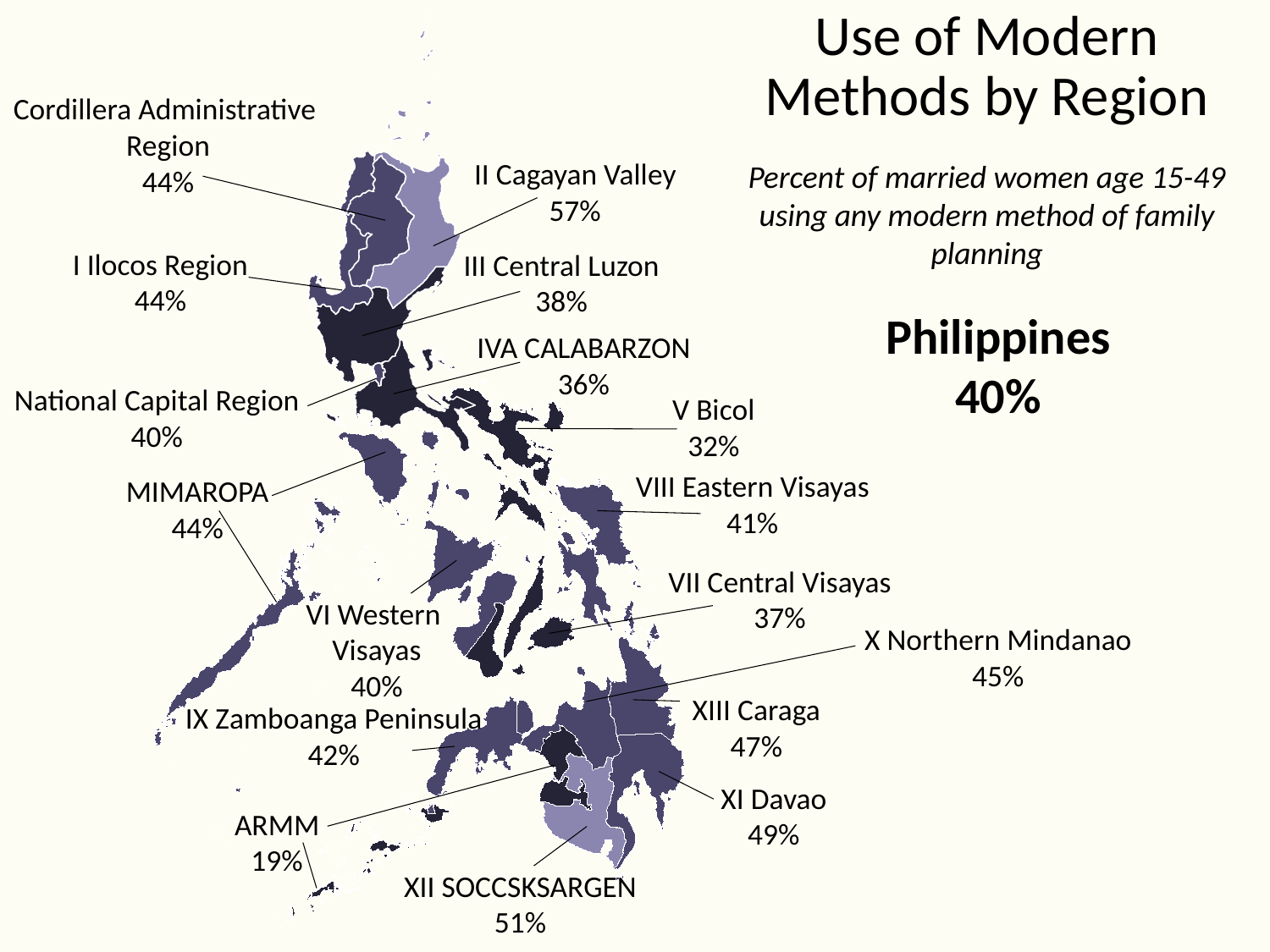

# Use of Modern Methods by Region

Cordillera Administrative
Region
44%
II Cagayan Valley
57%
Percent of married women age 15-49 using any modern method of family planning

I Ilocos Region
44%
III Central Luzon
38%

Philippines
40%
IVA CALABARZON
36%

National Capital Region
40%
V Bicol
32%

VIII Eastern Visayas
41%
MIMAROPA
44%

VII Central Visayas
37%
VI Western
Visayas
40%

X Northern Mindanao
45%

XIII Caraga
47%

IX Zamboanga Peninsula
42%

XI Davao
49%
ARMM
19%
XII SOCCSKSARGEN
51%